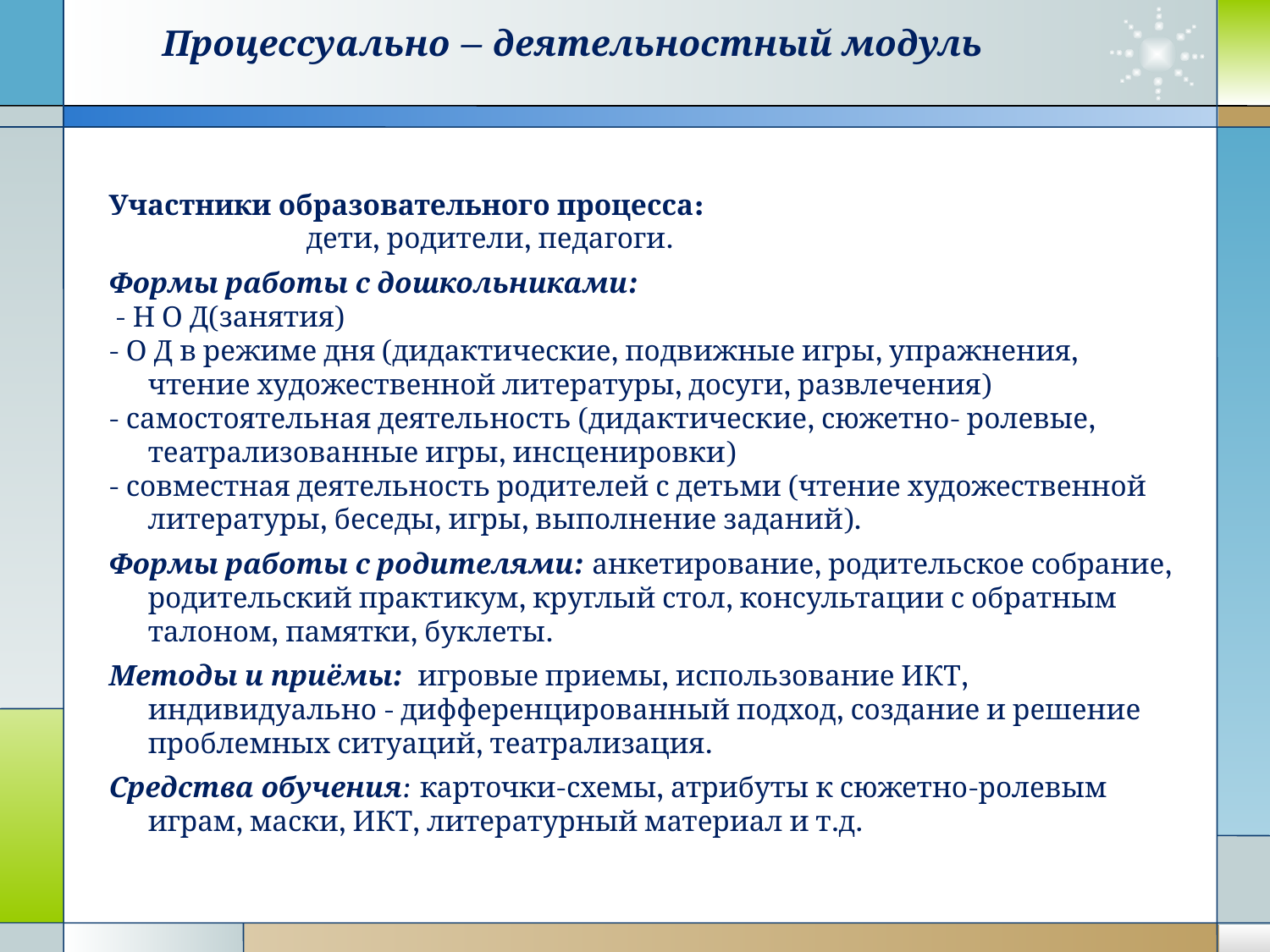

Процессуально – деятельностный модуль

Участники образовательного процесса:                                                                                         дети, родители, педагоги.
Формы работы с дошкольниками:
 - Н О Д(занятия)
- О Д в режиме дня (дидактические, подвижные игры, упражнения, чтение художественной литературы, досуги, развлечения)
- самостоятельная деятельность (дидактические, сюжетно- ролевые, театрализованные игры, инсценировки)
- совместная деятельность родителей с детьми (чтение художественной литературы, беседы, игры, выполнение заданий).
Формы работы с родителями: анкетирование, родительское собрание, родительский практикум, круглый стол, консультации с обратным талоном, памятки, буклеты.
Методы и приёмы:  игровые приемы, использование ИКТ, индивидуально - дифференцированный подход, создание и решение проблемных ситуаций, театрализация.
Средства обучения: карточки-схемы, атрибуты к сюжетно-ролевым играм, маски, ИКТ, литературный материал и т.д.